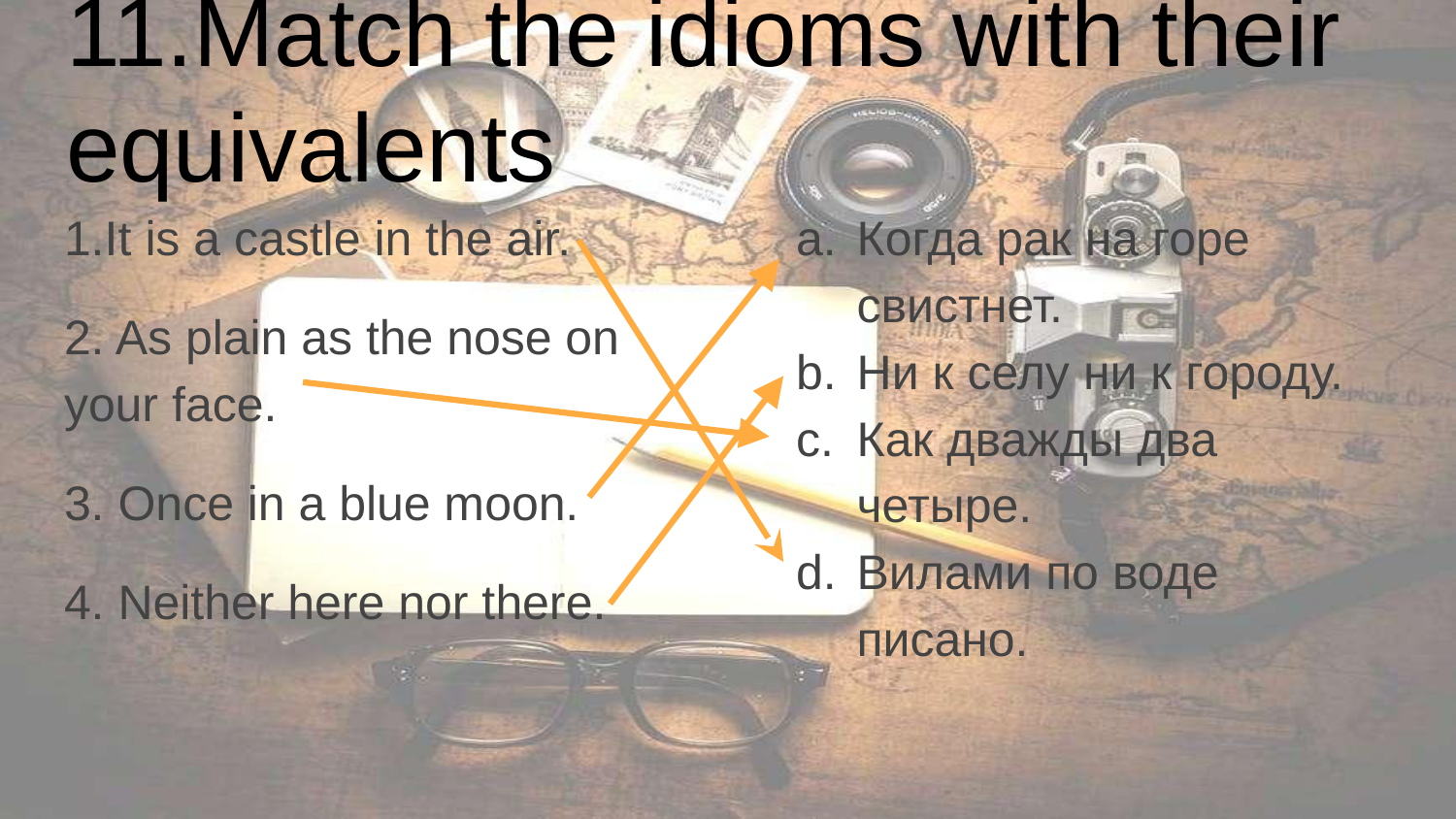

# 11.Match the idioms with their equivalents
1.It is a castle in the air.
2. As plain as the nose on your face.
3. Once in a blue moon.
4. Neither here nor there.
Когда рак на горе свистнет.
Ни к селу ни к городу.
Как дважды два четыре.
Вилами по воде писано.